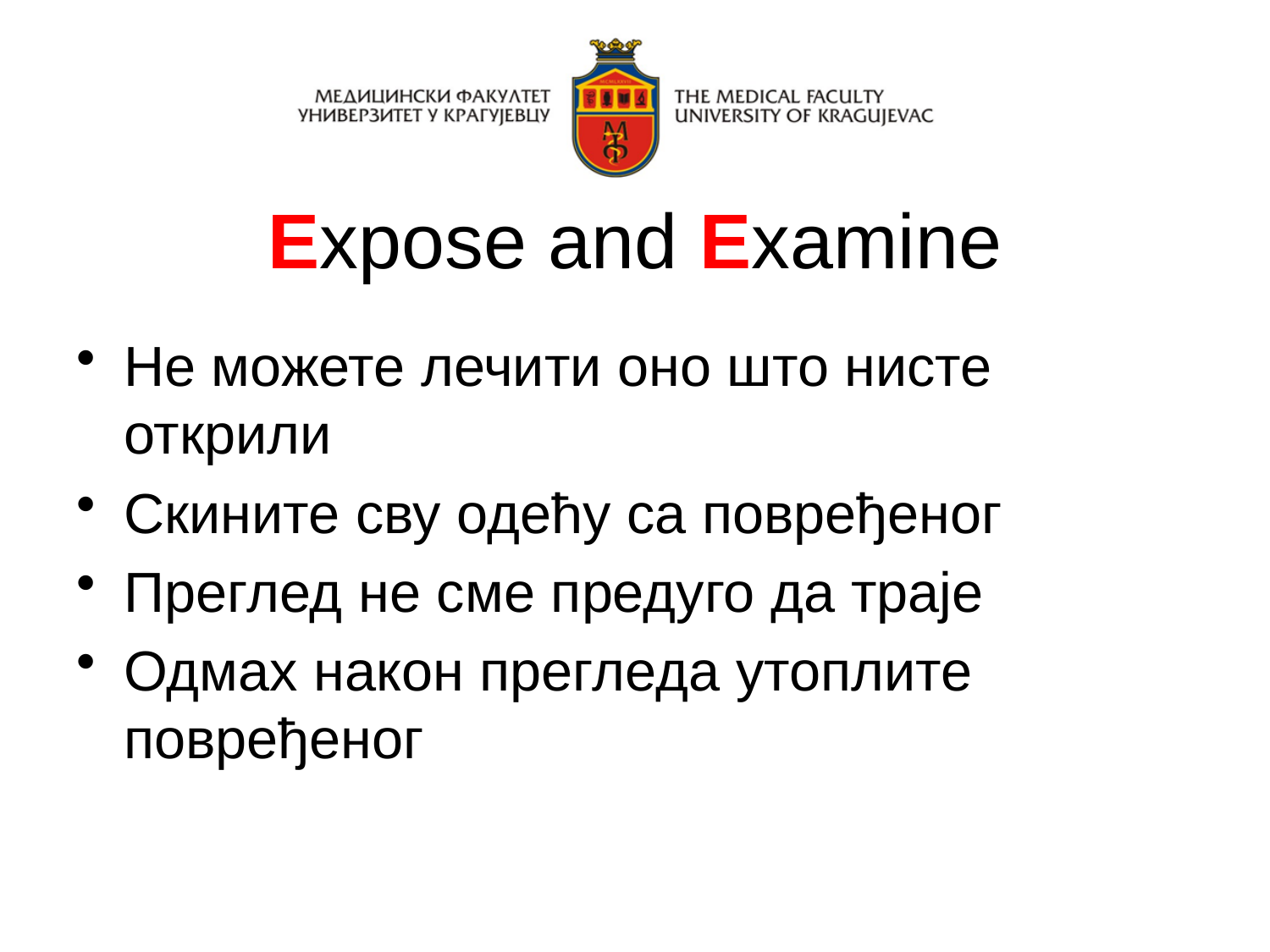

# Expose and Examine
Не можете лечити оно што нисте открили
Скините сву одећу са повређеног
Преглед не сме предуго да траје
Одмах након прегледа утоплите повређеног